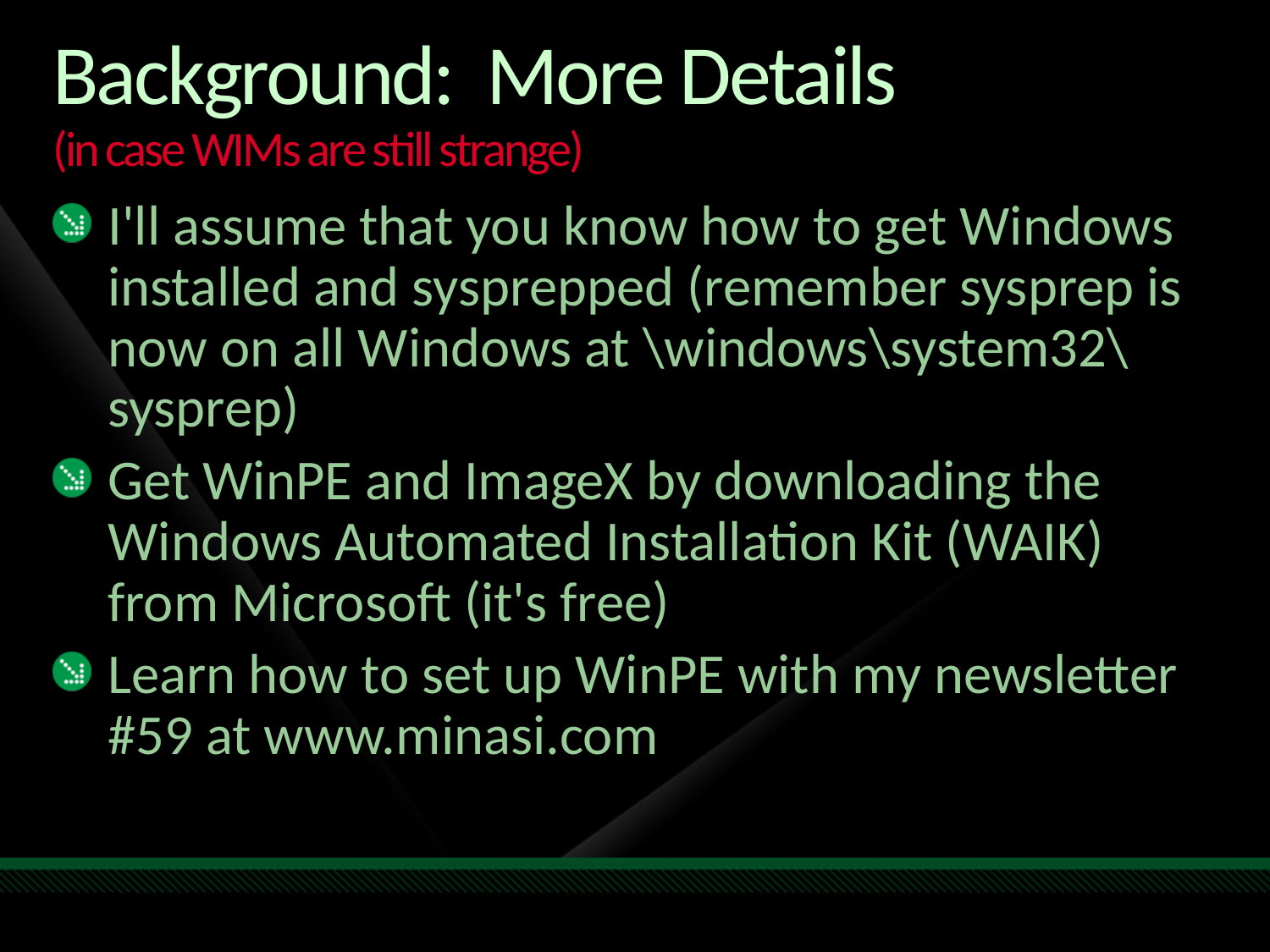

# Background:  More Details (in case WIMs are still strange)
I'll assume that you know how to get Windows installed and sysprepped (remember sysprep is now on all Windows at \windows\system32\sysprep)
Get WinPE and ImageX by downloading the Windows Automated Installation Kit (WAIK) from Microsoft (it's free)
Learn how to set up WinPE with my newsletter #59 at www.minasi.com